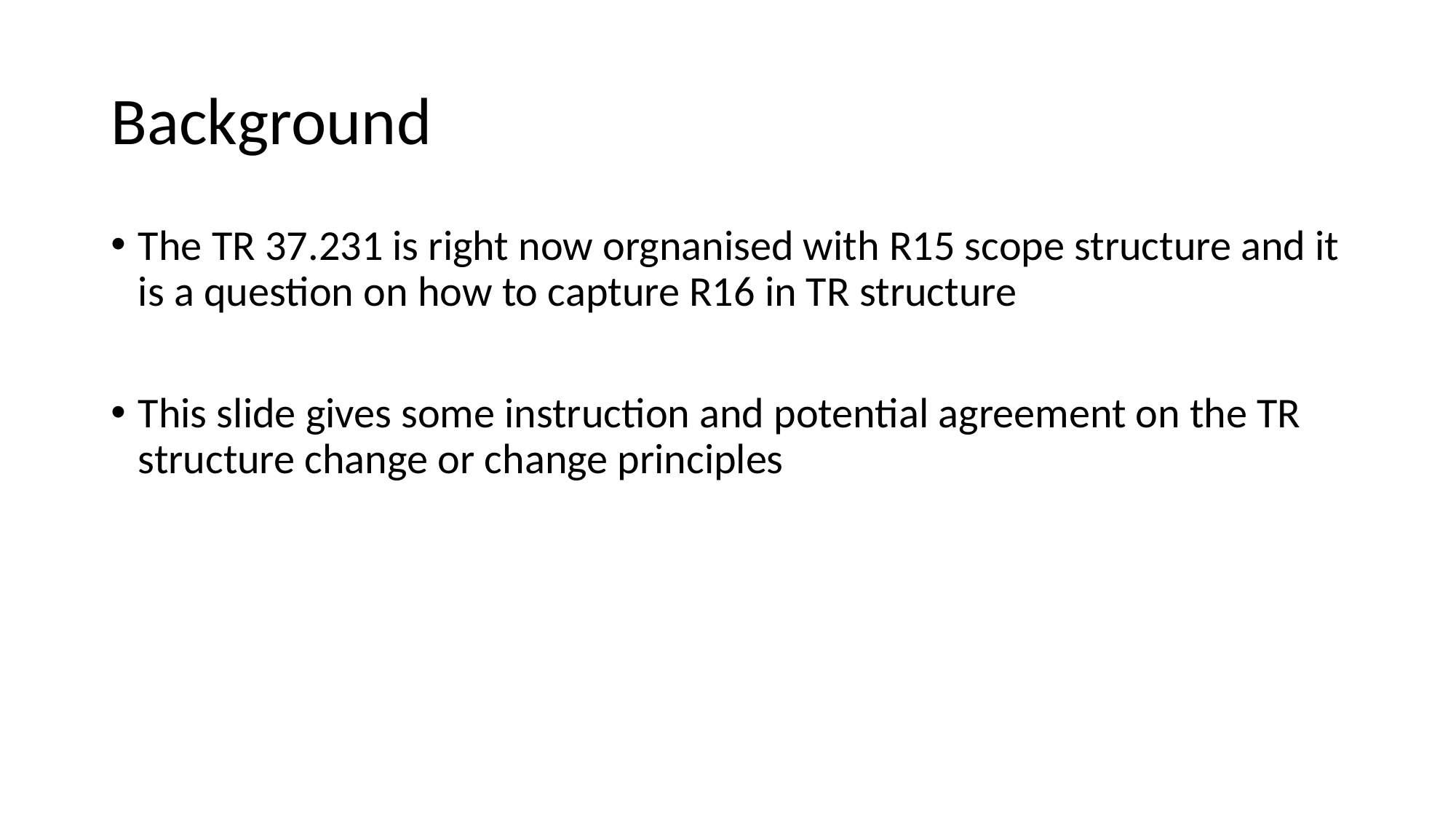

# Background
The TR 37.231 is right now orgnanised with R15 scope structure and it is a question on how to capture R16 in TR structure

This slide gives some instruction and potential agreement on the TR structure change or change principles